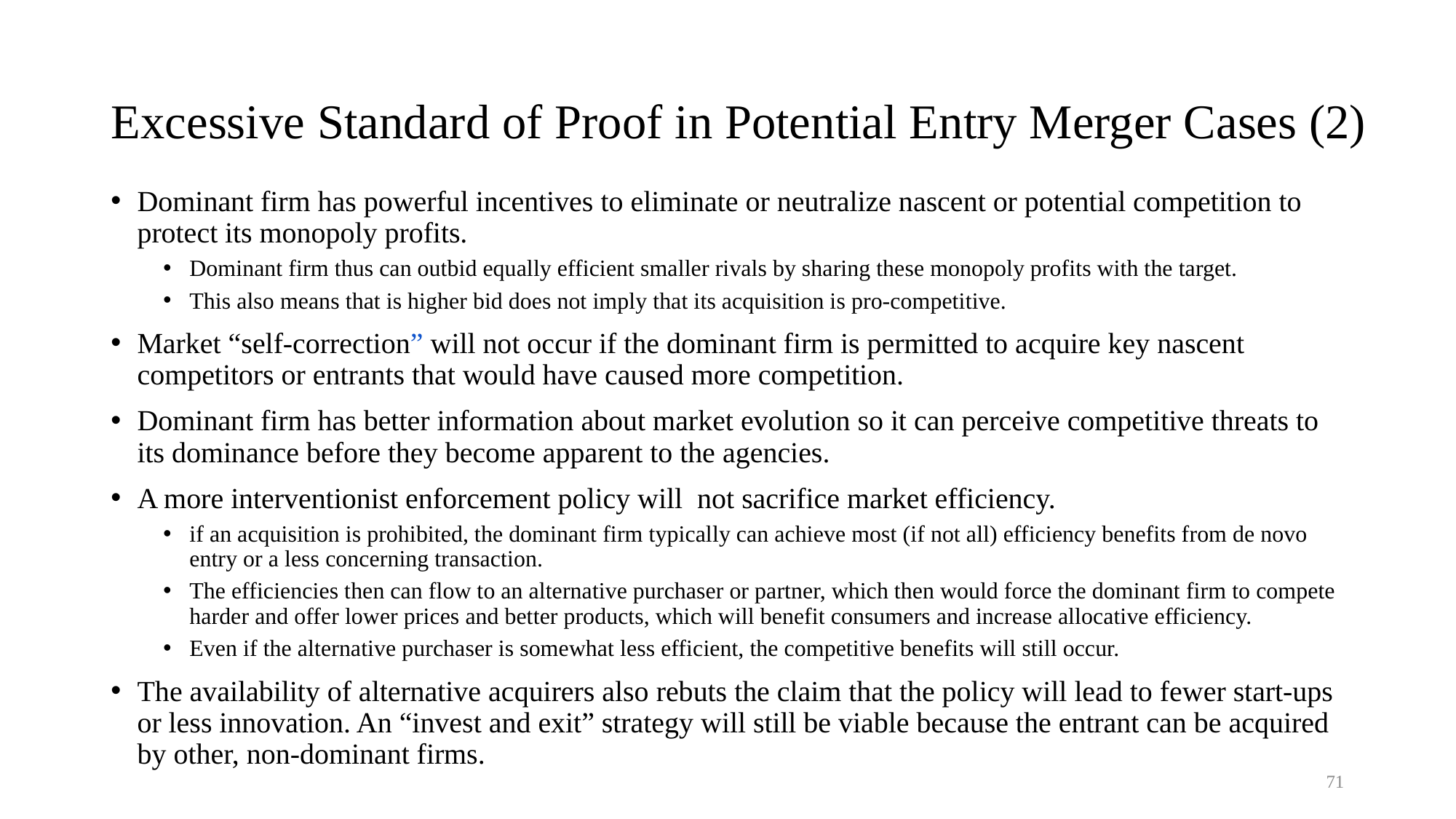

# Excessive Standard of Proof in Potential Entry Merger Cases (2)
Dominant firm has powerful incentives to eliminate or neutralize nascent or potential competition to protect its monopoly profits.
Dominant firm thus can outbid equally efficient smaller rivals by sharing these monopoly profits with the target.
This also means that is higher bid does not imply that its acquisition is pro-competitive.
Market “self-correction” will not occur if the dominant firm is permitted to acquire key nascent competitors or entrants that would have caused more competition.
Dominant firm has better information about market evolution so it can perceive competitive threats to its dominance before they become apparent to the agencies.
A more interventionist enforcement policy will  not sacrifice market efficiency.
if an acquisition is prohibited, the dominant firm typically can achieve most (if not all) efficiency benefits from de novo entry or a less concerning transaction.
The efficiencies then can flow to an alternative purchaser or partner, which then would force the dominant firm to compete harder and offer lower prices and better products, which will benefit consumers and increase allocative efficiency.
Even if the alternative purchaser is somewhat less efficient, the competitive benefits will still occur.
The availability of alternative acquirers also rebuts the claim that the policy will lead to fewer start-ups or less innovation. An “invest and exit” strategy will still be viable because the entrant can be acquired by other, non-dominant firms.
71